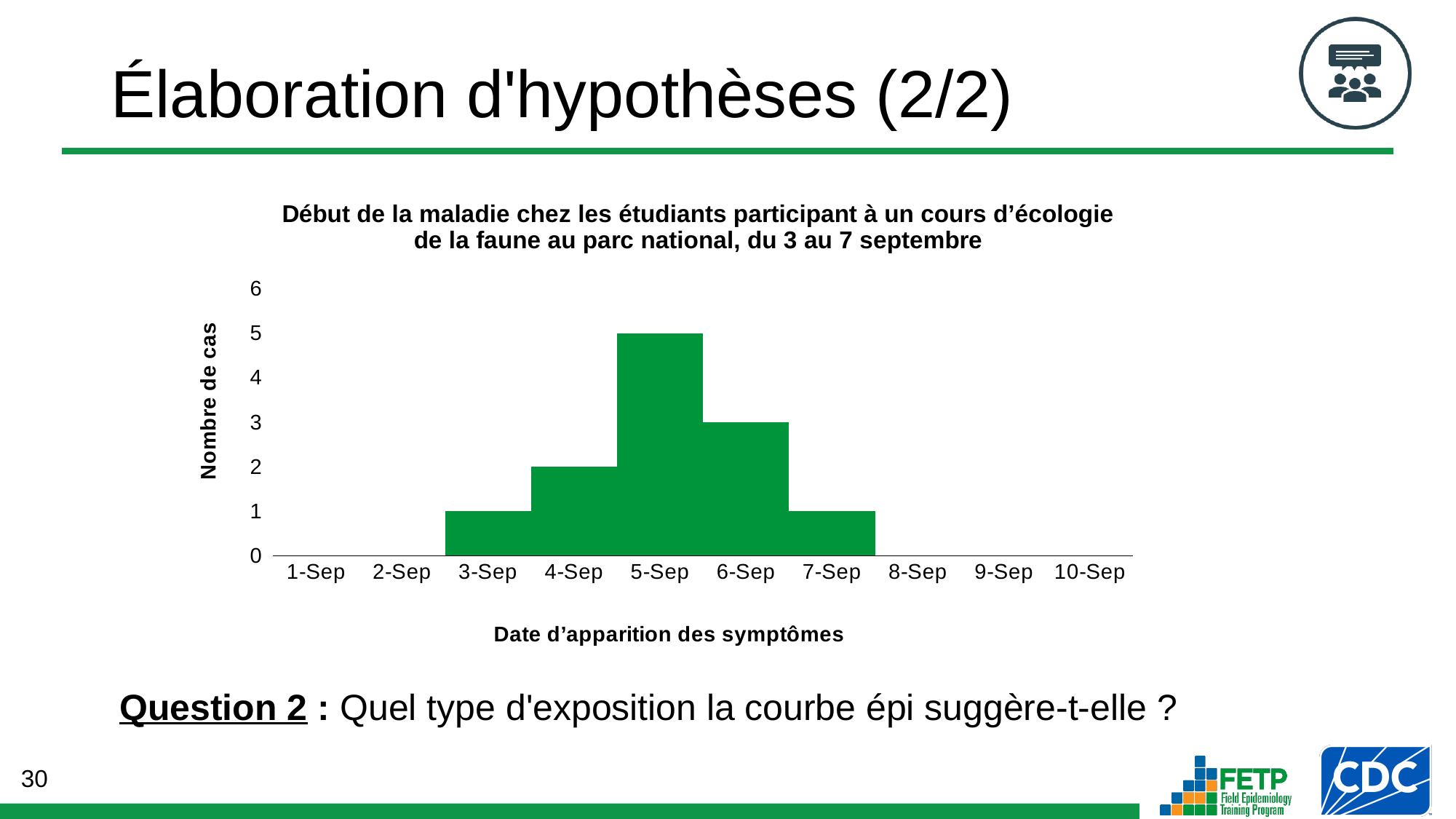

# Élaboration d'hypothèses (2/2)

### Chart: Début de la maladie chez les étudiants participant à un cours d’écologie de la faune au parc national, du 3 au 7 septembre

| Category |  |
|---|---|
| 44805 | None |
| 44806 | None |
| 44807 | 1.0 |
| 44808 | 2.0 |
| 44809 | 5.0 |
| 44810 | 3.0 |
| 44811 | 1.0 |
| 44812 | None |
| 44813 | None |
| 44814 | None |
Question 2 : Quel type d'exposition la courbe épi suggère-t-elle ?